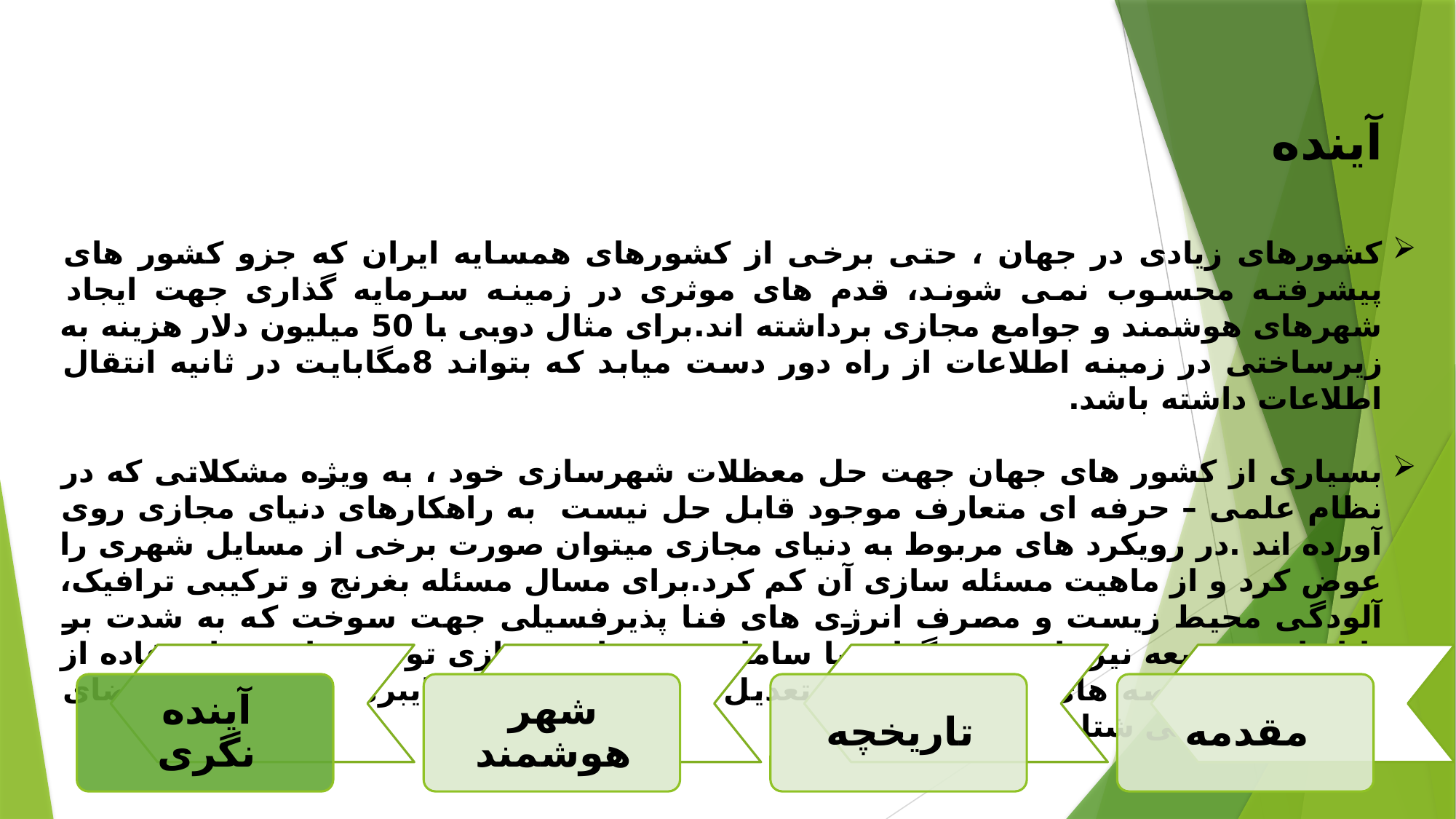

آینده
کشورهای زیادی در جهان ، حتی برخی از کشورهای همسایه ایران که جزو کشور های پیشرفته محسوب نمی شوند، قدم های موثری در زمینه سرمایه گذاری جهت ایجاد شهرهای هوشمند و جوامع مجازی برداشته اند.برای مثال دوبی با 50 میلیون دلار هزینه به زیرساختی در زمینه اطلاعات از راه دور دست میابد که بتواند 8مگابایت در ثانیه انتقال اطلاعات داشته باشد.

بسیاری از کشور های جهان جهت حل معظلات شهرسازی خود ، به ویژه مشکلاتی که در نظام علمی – حرفه ای متعارف موجود قابل حل نیست  به راهکارهای دنیای مجازی روی آورده اند .در رویکرد های مربوط به دنیای مجازی میتوان صورت برخی از مسایل شهری را عوض کرد و از ماهیت مسئله سازی آن کم کرد.برای مسال مسئله بغرنج و ترکیبی ترافیک، آلودگی محیط زیست و مصرف انرژی های فنا پذیرفسیلی جهت سوخت که به شدت بر ناپایداری توسعه نیز تاثیر می گذارد با ساماندهی جوامع مجازی توسعه یافته ، استفاده از تجهیزات و عرصه های کالبدی واقعی تعدیل شده و فضاهای سایبری نیز به کمک فضای کالبدی شهر می شتابند.
مقدمه
تاریخچه
شهر هوشمند
آینده نگری